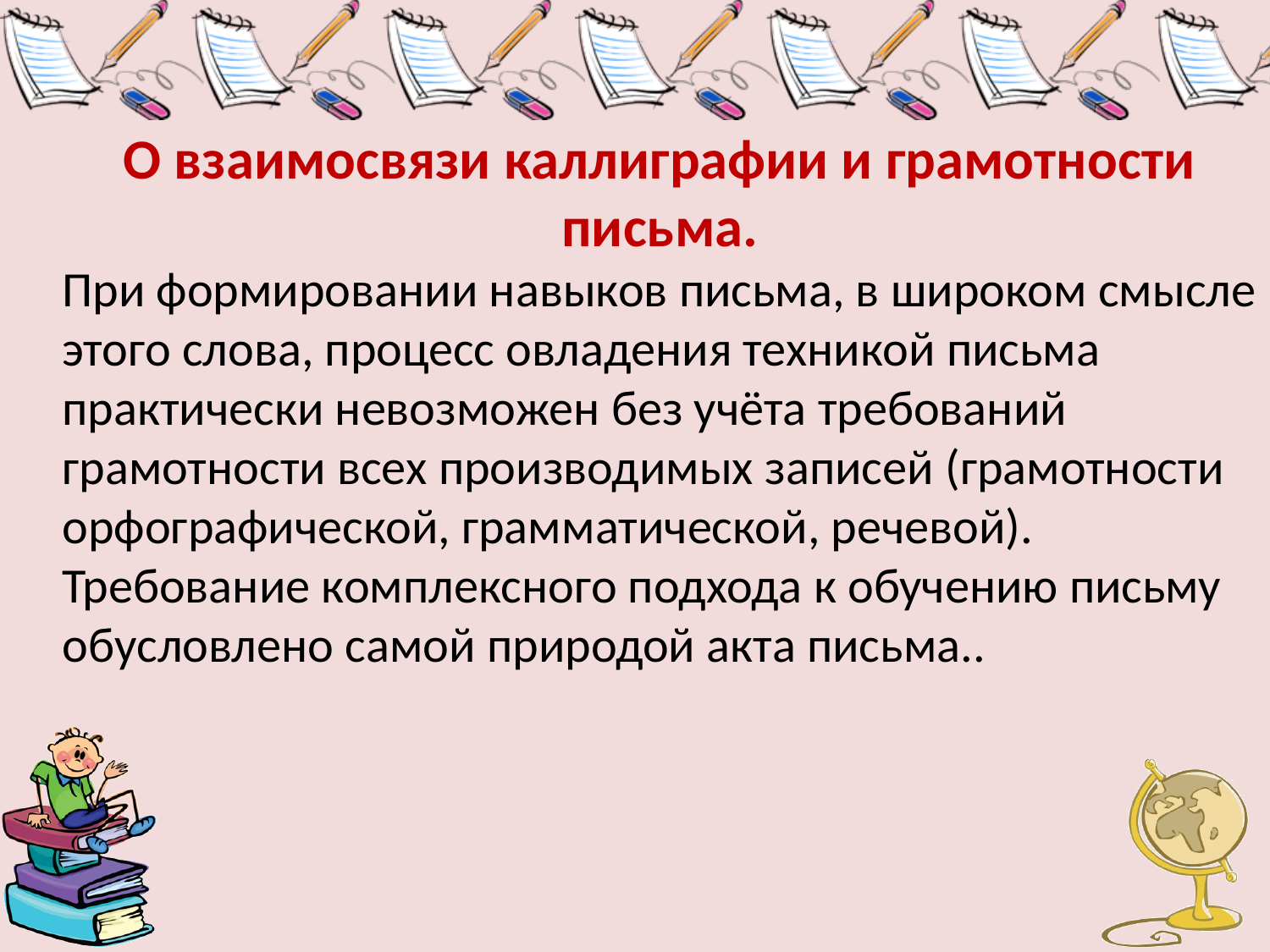

О взаимосвязи каллиграфии и грамотности письма.
При формировании навыков письма, в широком смысле этого слова, процесс овладения техникой письма практически невозможен без учёта требований грамотности всех производимых записей (грамотности орфографической, грамматической, речевой).
Требование комплексного подхода к обучению письму обусловлено самой природой акта письма..